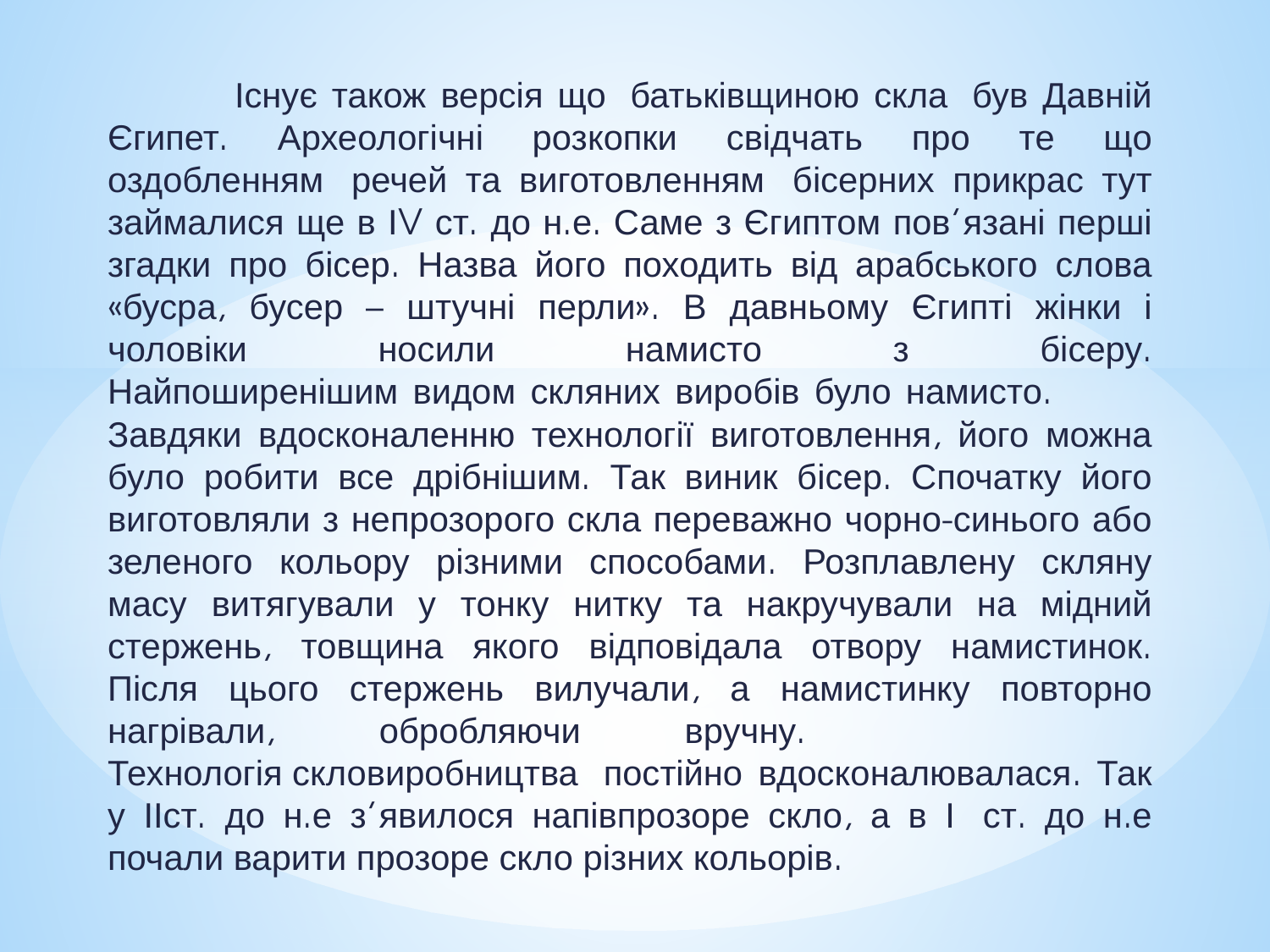

Існує також версія що  батьківщиною скла  був Давній Єгипет. Археологічні розкопки свідчать про те що оздобленням  речей та виготовленням  бісерних прикрас тут займалися ще в ІV ст. до н.е. Саме з Єгиптом пов’язані перші згадки про бісер. Назва його походить від арабського слова «бусра, бусер – штучні перли». В давньому Єгипті жінки і чоловіки носили намисто з бісеру.
Найпоширенішим видом скляних виробів було намисто. 	Завдяки вдосконаленню технології виготовлення, його можна було робити все дрібнішим. Так виник бісер. Спочатку його виготовляли з непрозорого скла переважно чорно-синього або зеленого кольору різними способами. Розплавлену скляну масу витягували у тонку нитку та накручували на мідний стержень, товщина якого відповідала отвору намистинок. Після цього стержень вилучали, а намистинку повторно нагрівали, обробляючи вручну. 		Технологія скловиробництва  постійно вдосконалювалася. Так у ІІст. до н.е з’явилося напівпрозоре скло, а в І  ст. до н.е почали варити прозоре скло різних кольорів.